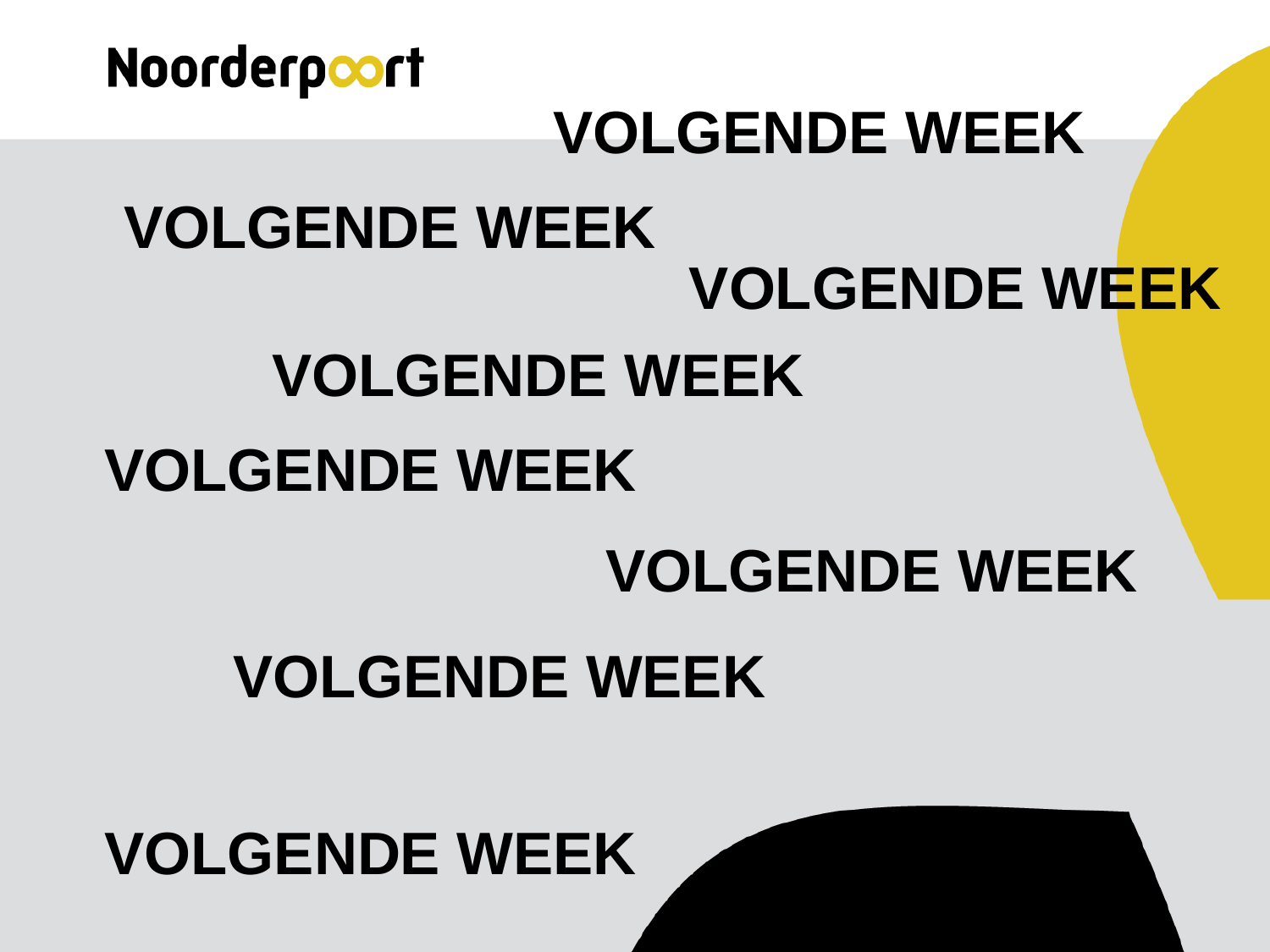

VOLGENDE WEEK
VOLGENDE WEEK
VOLGENDE WEEK
VOLGENDE WEEK
# VOLGENDE WEEK
VOLGENDE WEEK
VOLGENDE WEEK
VOLGENDE WEEK